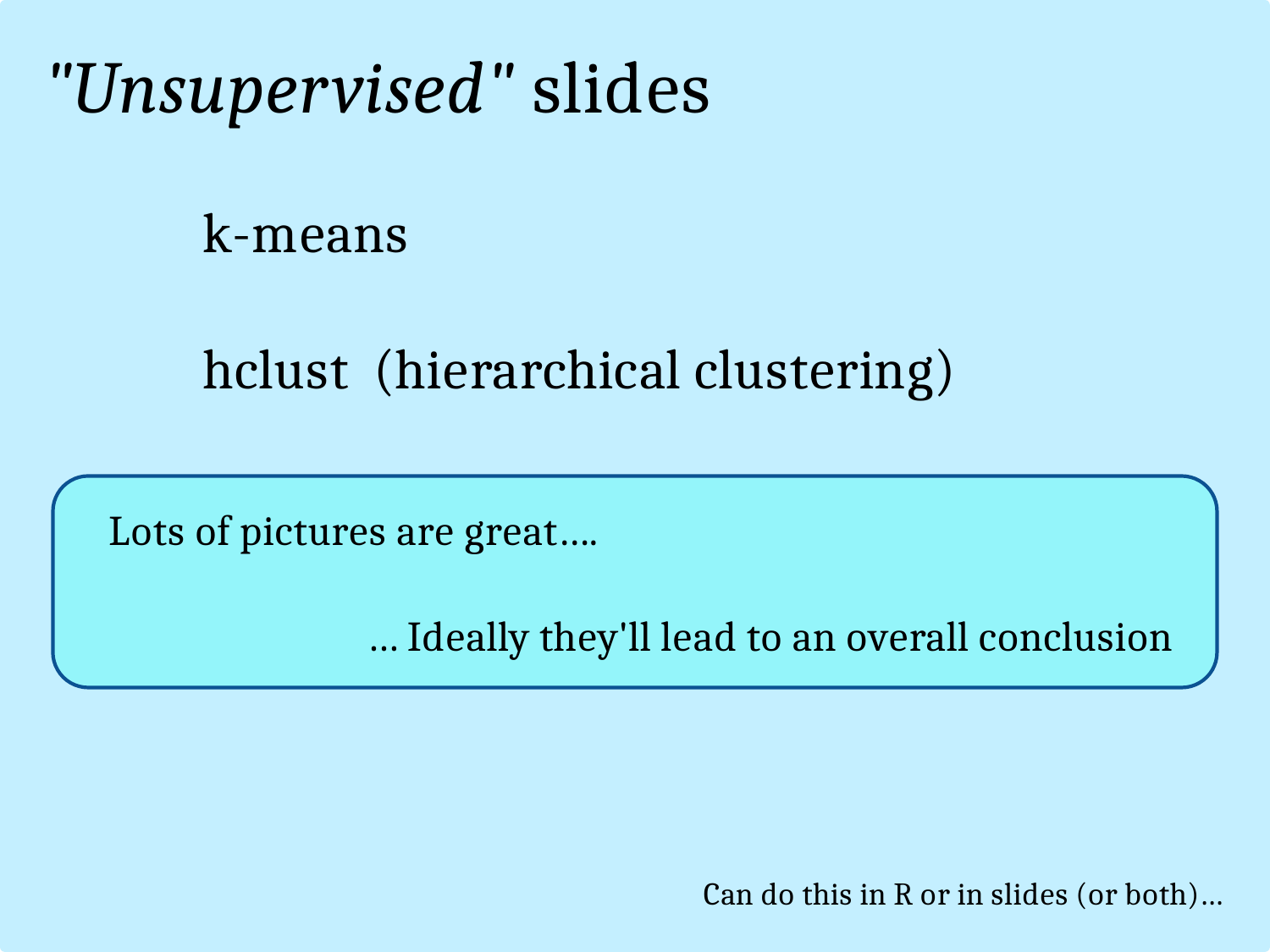

"Unsupervised" slides
k-means
hclust  (hierarchical clustering)

Lots of pictures are great….
… Ideally they'll lead to an overall conclusion
Can do this in R or in slides (or both)…